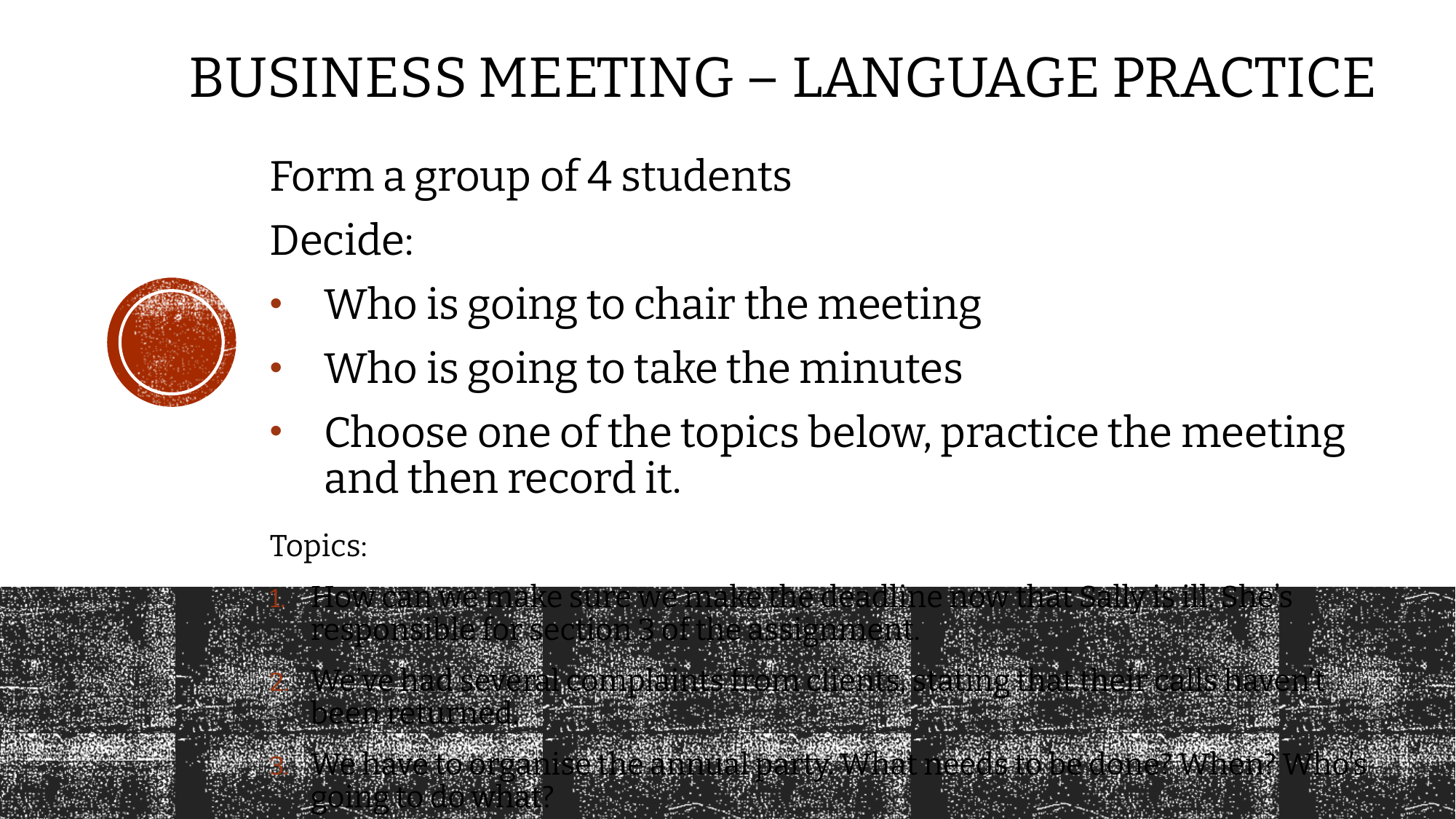

# Business meeting – language practice
Form a group of 4 students
Decide:
Who is going to chair the meeting
Who is going to take the minutes
Choose one of the topics below, practice the meeting and then record it.

Topics:
How can we make sure we make the deadline now that Sally is ill. She’s responsible for section 3 of the assignment.
We’ve had several complaints from clients, stating that their calls haven’t been returned.
We have to organise the annual party. What needs to be done? When? Who’s going to do what?